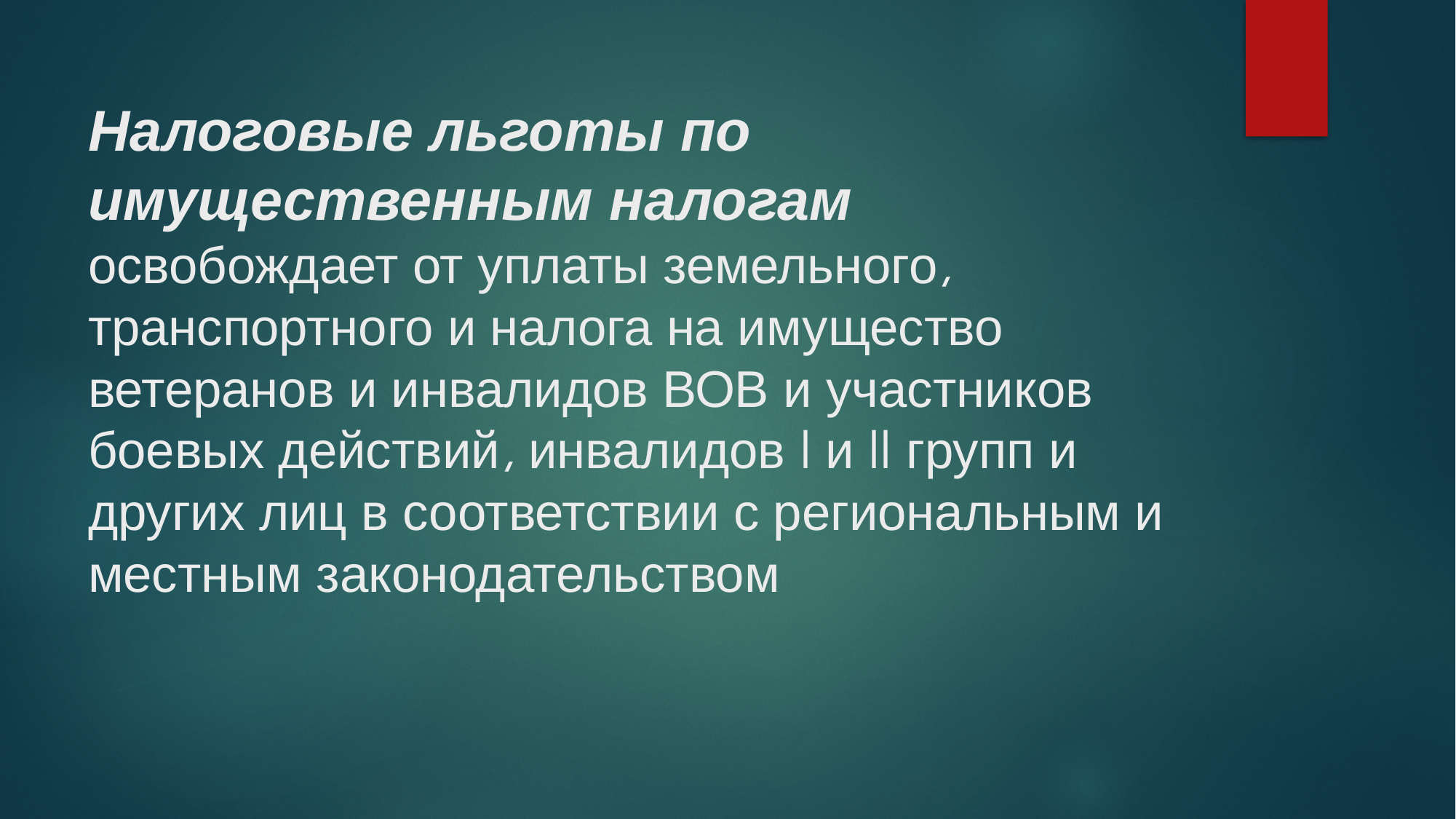

# Налоговые льготы по имущественным налогам освобождает от уплаты земельного, транспортного и налога на имущество ветеранов и инвалидов ВОВ и участников боевых действий, инвалидов I и II групп и других лиц в соответствии с региональным и местным законодательством